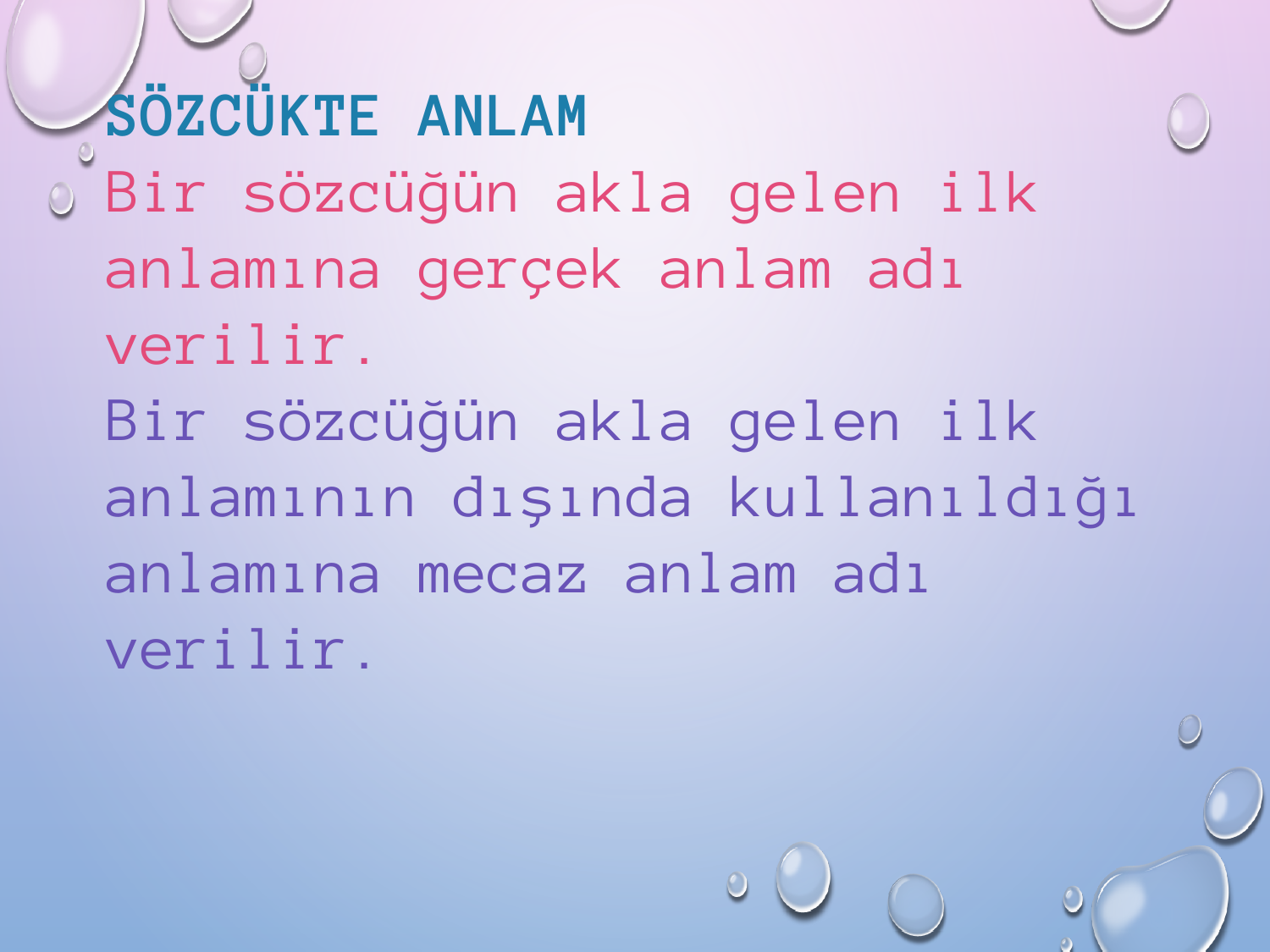

SÖZCÜKTE ANLAM
Bir sözcüğün akla gelen ilk anlamına gerçek anlam adı verilir.
Bir sözcüğün akla gelen ilk anlamının dışında kullanıldığı anlamına mecaz anlam adı verilir.